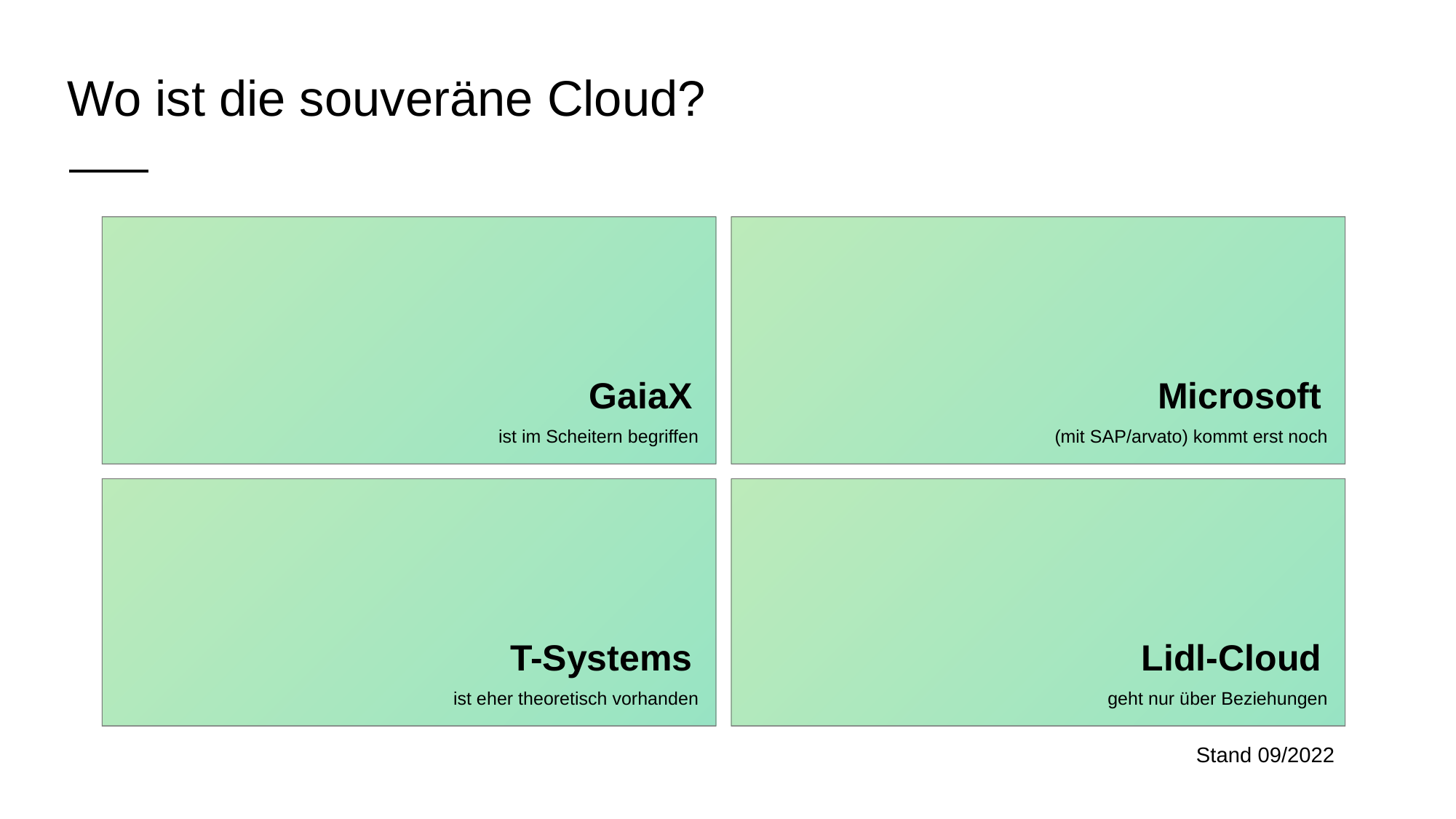

# Wo ist die souveräne Cloud?
GaiaX
ist im Scheitern begriffen
Microsoft
(mit SAP/arvato) kommt erst noch
T-Systems
ist eher theoretisch vorhanden
Lidl-Cloud
geht nur über Beziehungen
Stand 09/2022